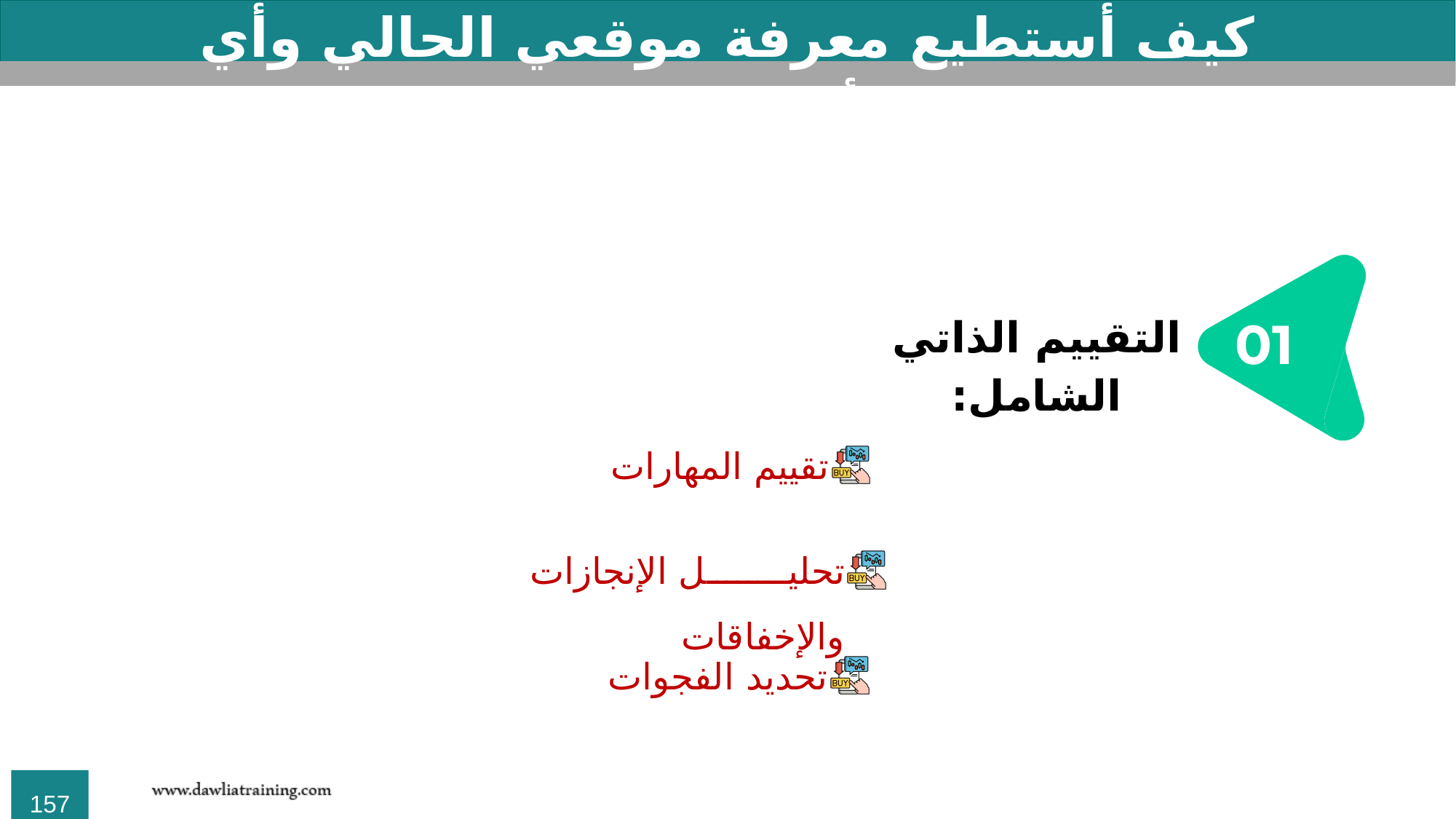

كيف أستطيع معرفة موقعي الحالي وأي اتجاه سأسلك في البداية؟

التقييم الذاتي الشامل:
01
تقييم المهارات
تحليل الإنجازات والإخفاقات
تحديد الفجوات